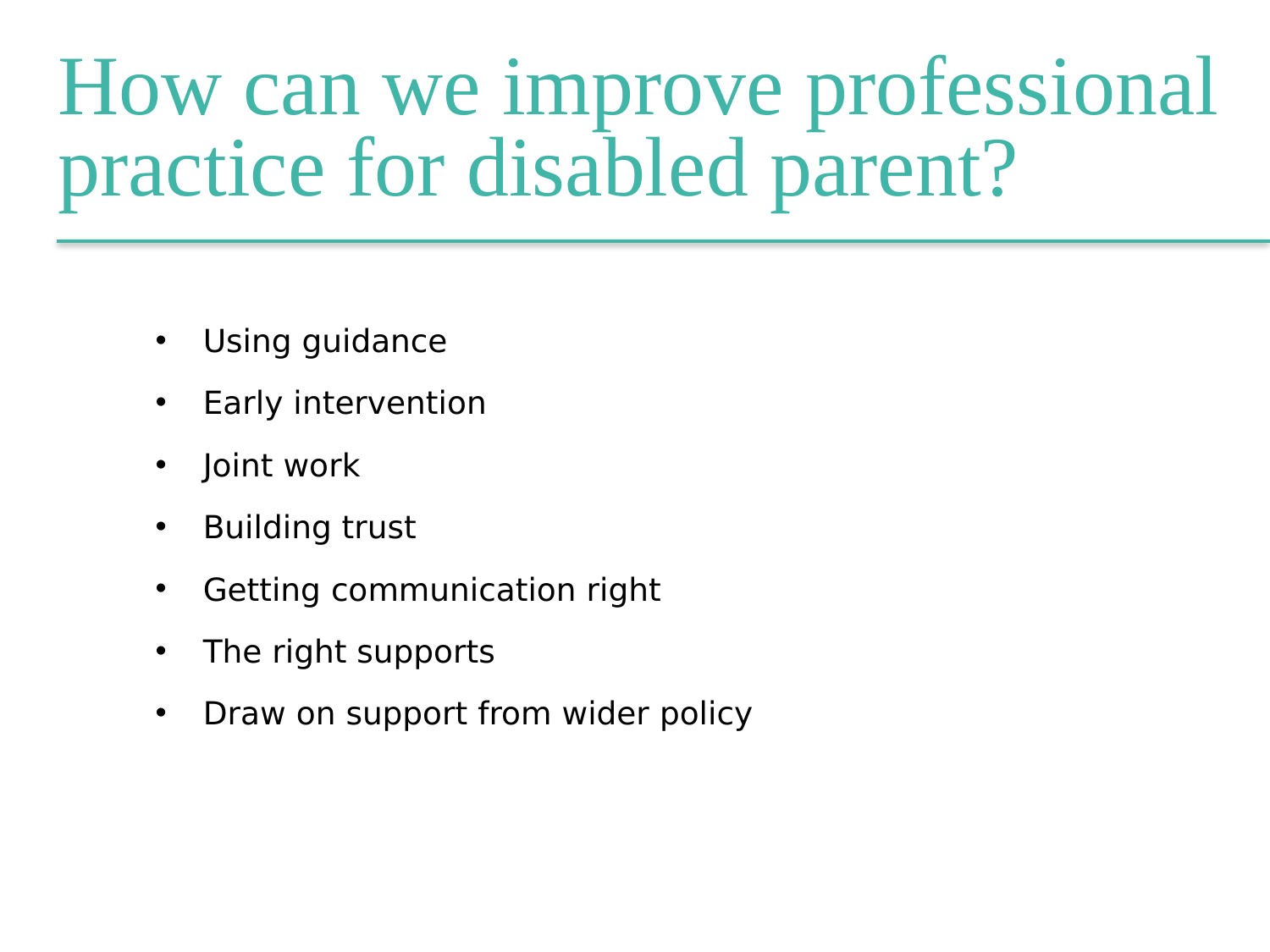

How can we improve professional practice for disabled parent?
Using guidance
Early intervention
Joint work
Building trust
Getting communication right
The right supports
Draw on support from wider policy